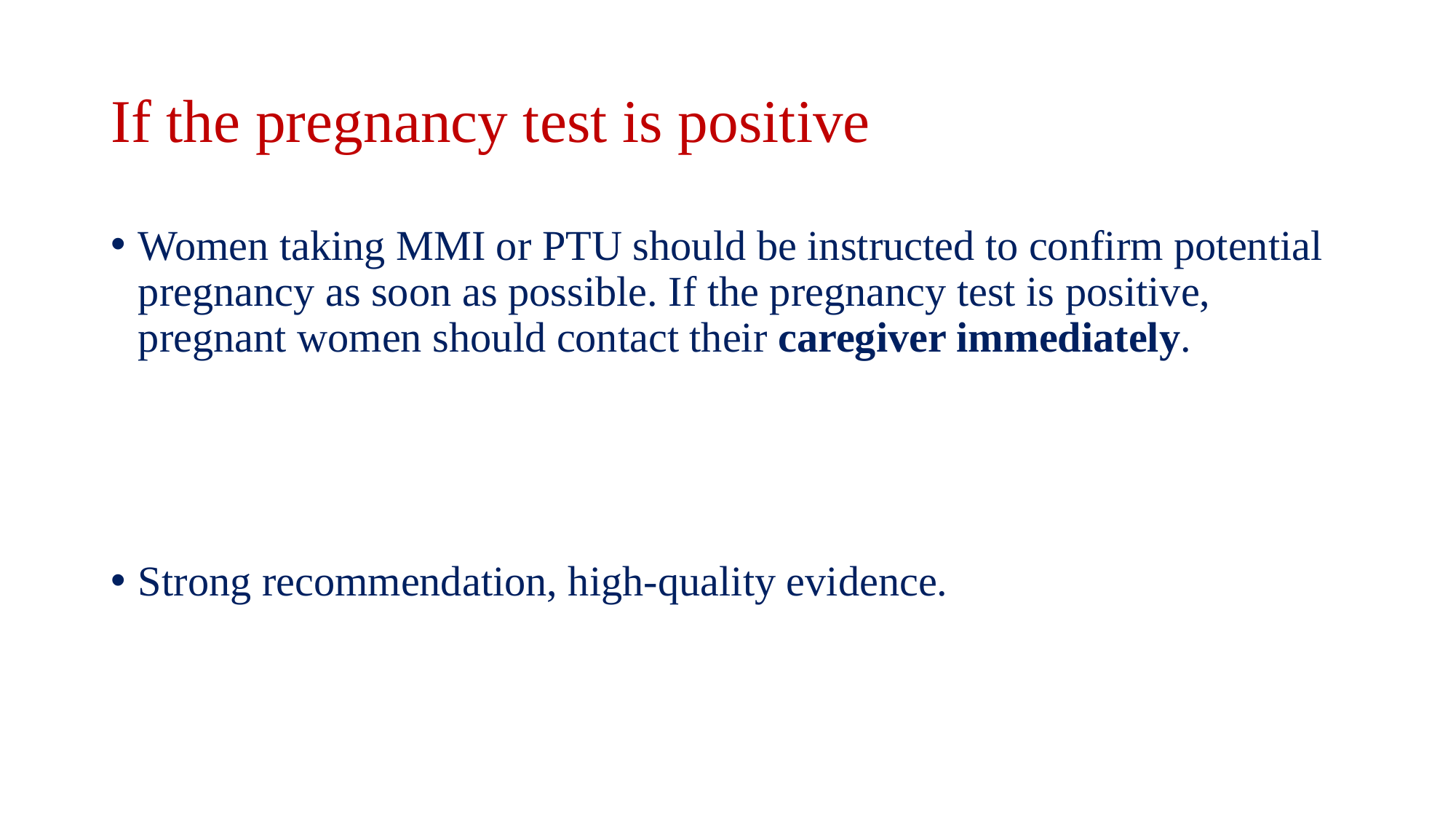

# If the pregnancy test is positive
Women taking MMI or PTU should be instructed to confirm potential pregnancy as soon as possible. If the pregnancy test is positive, pregnant women should contact their caregiver immediately.

Strong recommendation, high-quality evidence.